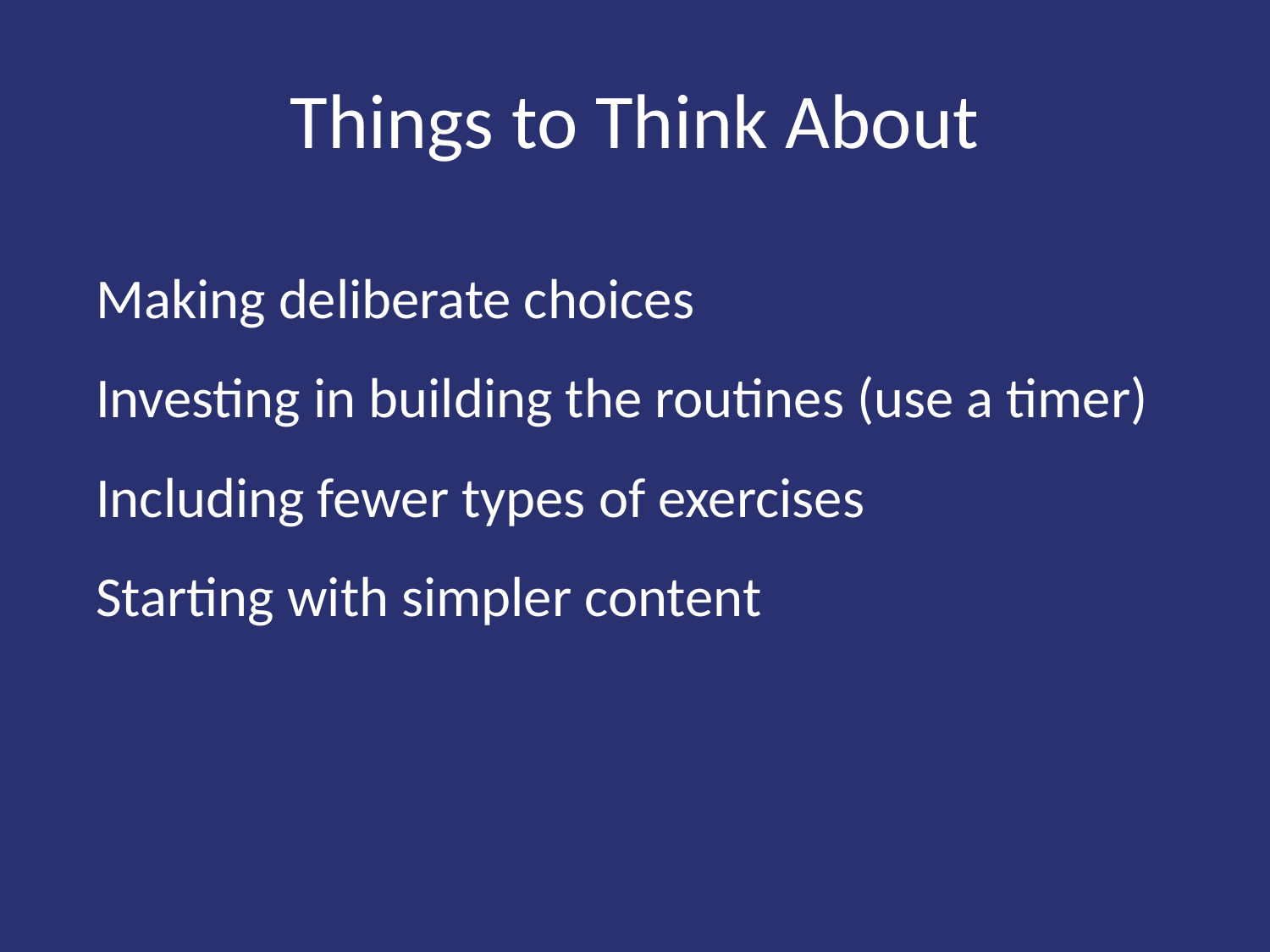

# Things to Think About
Making deliberate choices

Investing in building the routines (use a timer)

Including fewer types of exercises

Starting with simpler content